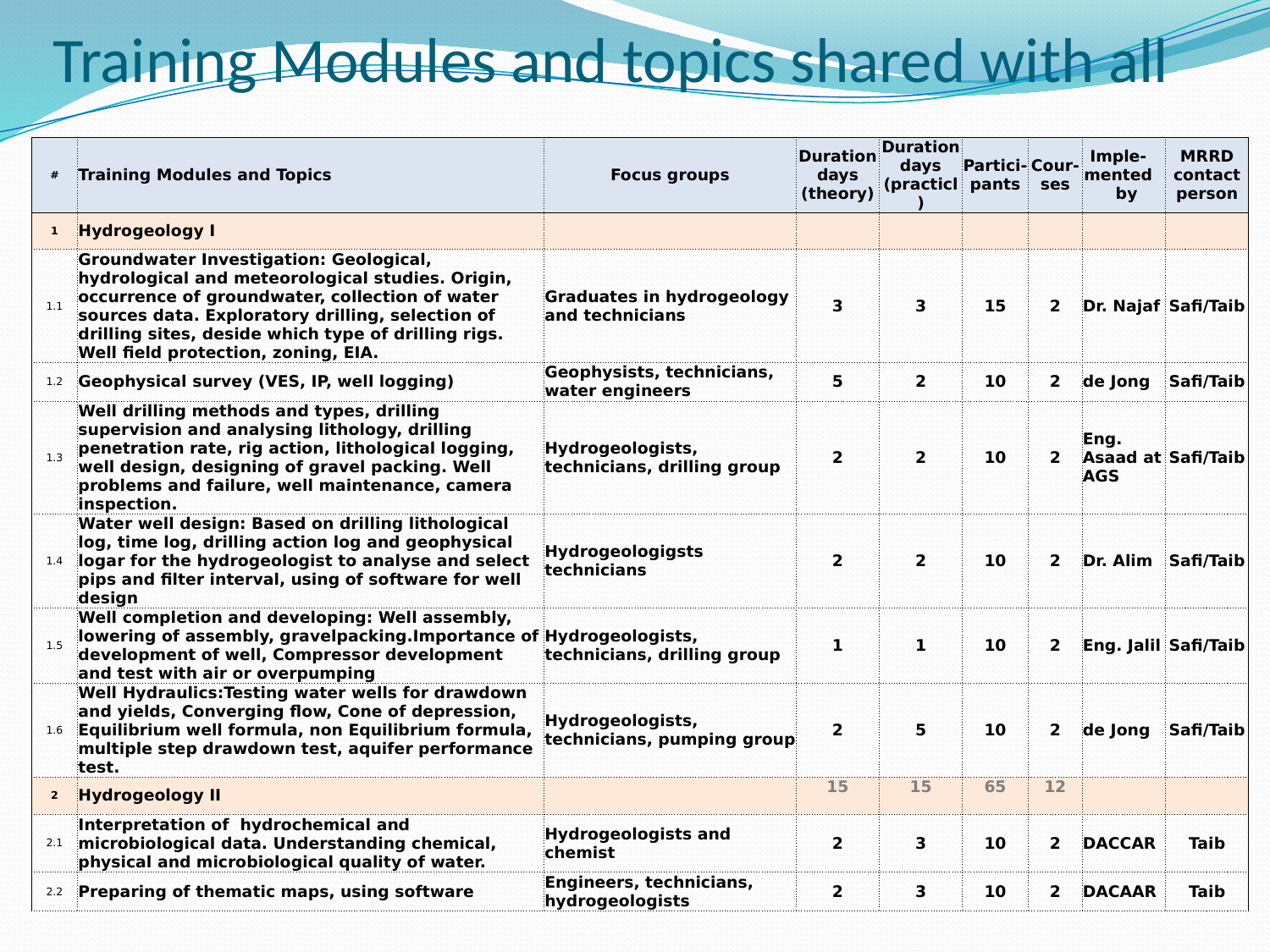

# Training Modules and topics shared with all
| # | Training Modules and Topics | Focus groups | Duration days (theory) | Duration days (practicl) | Partici- pants | Cour- ses | Imple- mented by | MRRD contact person |
| --- | --- | --- | --- | --- | --- | --- | --- | --- |
| 1 | Hydrogeology I |  |  |  |  |  |  |  |
| 1.1 | Groundwater Investigation: Geological, hydrological and meteorological studies. Origin, occurrence of groundwater, collection of water sources data. Exploratory drilling, selection of drilling sites, deside which type of drilling rigs. Well field protection, zoning, EIA. | Graduates in hydrogeology and technicians | 3 | 3 | 15 | 2 | Dr. Najaf | Safi/Taib |
| 1.2 | Geophysical survey (VES, IP, well logging) | Geophysists, technicians, water engineers | 5 | 2 | 10 | 2 | de Jong | Safi/Taib |
| 1.3 | Well drilling methods and types, drilling supervision and analysing lithology, drilling penetration rate, rig action, lithological logging, well design, designing of gravel packing. Well problems and failure, well maintenance, camera inspection. | Hydrogeologists, technicians, drilling group | 2 | 2 | 10 | 2 | Eng. Asaad at AGS | Safi/Taib |
| 1.4 | Water well design: Based on drilling lithological log, time log, drilling action log and geophysical logar for the hydrogeologist to analyse and select pips and filter interval, using of software for well design | Hydrogeologigsts technicians | 2 | 2 | 10 | 2 | Dr. Alim | Safi/Taib |
| 1.5 | Well completion and developing: Well assembly, lowering of assembly, gravelpacking.Importance of development of well, Compressor development and test with air or overpumping | Hydrogeologists, technicians, drilling group | 1 | 1 | 10 | 2 | Eng. Jalil | Safi/Taib |
| 1.6 | Well Hydraulics:Testing water wells for drawdown and yields, Converging flow, Cone of depression, Equilibrium well formula, non Equilibrium formula, multiple step drawdown test, aquifer performance test. | Hydrogeologists, technicians, pumping group | 2 | 5 | 10 | 2 | de Jong | Safi/Taib |
| 2 | Hydrogeology II |  | 15 | 15 | 65 | 12 |  |  |
| 2.1 | Interpretation of hydrochemical and microbiological data. Understanding chemical, physical and microbiological quality of water. | Hydrogeologists and chemist | 2 | 3 | 10 | 2 | DACCAR | Taib |
| 2.2 | Preparing of thematic maps, using software | Engineers, technicians, hydrogeologists | 2 | 3 | 10 | 2 | DACAAR | Taib |